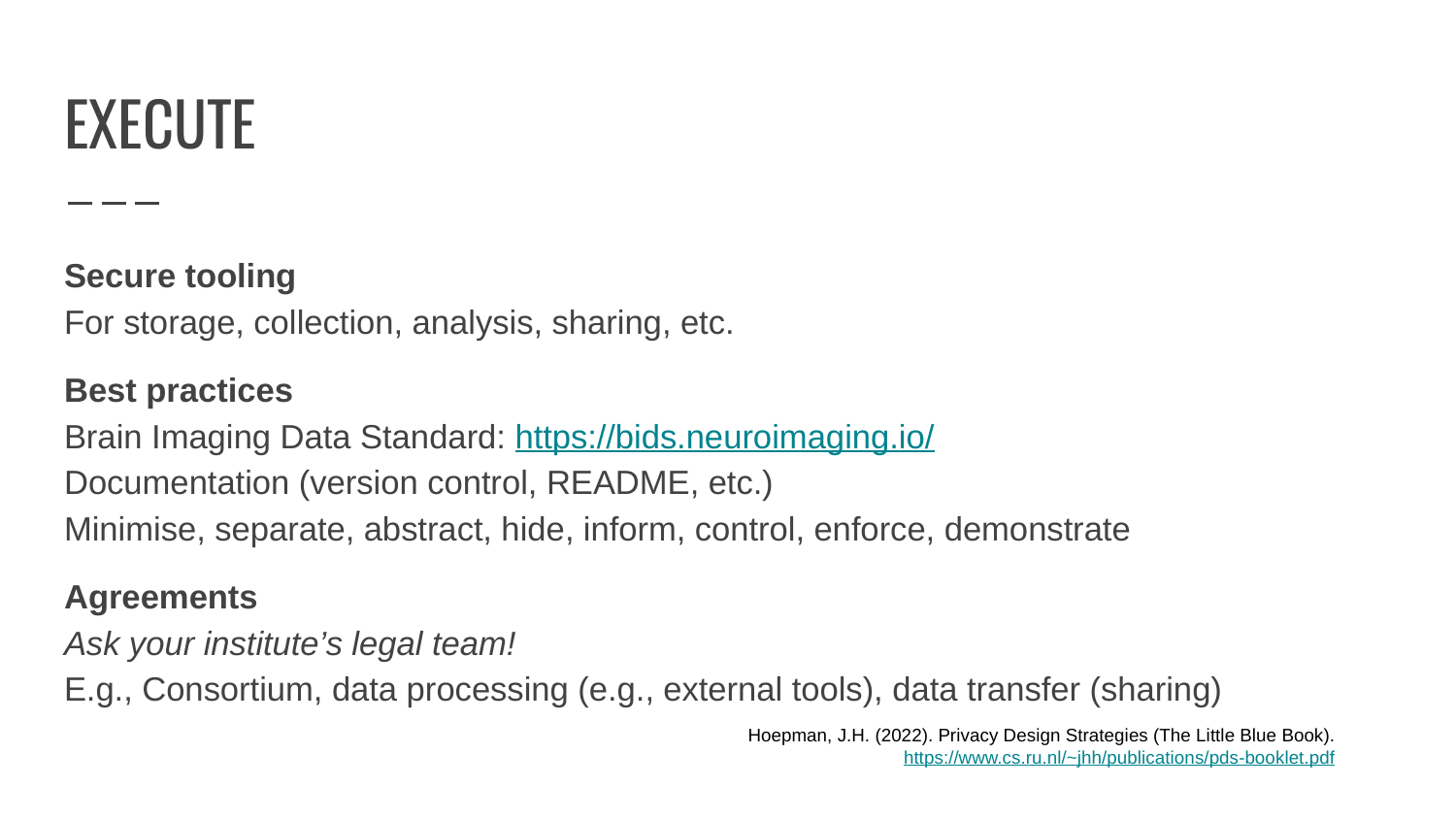

# EXECUTE
Secure tooling
For storage, collection, analysis, sharing, etc.
Best practices
Brain Imaging Data Standard: https://bids.neuroimaging.io/
Documentation (version control, README, etc.)
Minimise, separate, abstract, hide, inform, control, enforce, demonstrate
Agreements
Ask your institute’s legal team!
E.g., Consortium, data processing (e.g., external tools), data transfer (sharing)
Hoepman, J.H. (2022). Privacy Design Strategies (The Little Blue Book). https://www.cs.ru.nl/~jhh/publications/pds-booklet.pdf